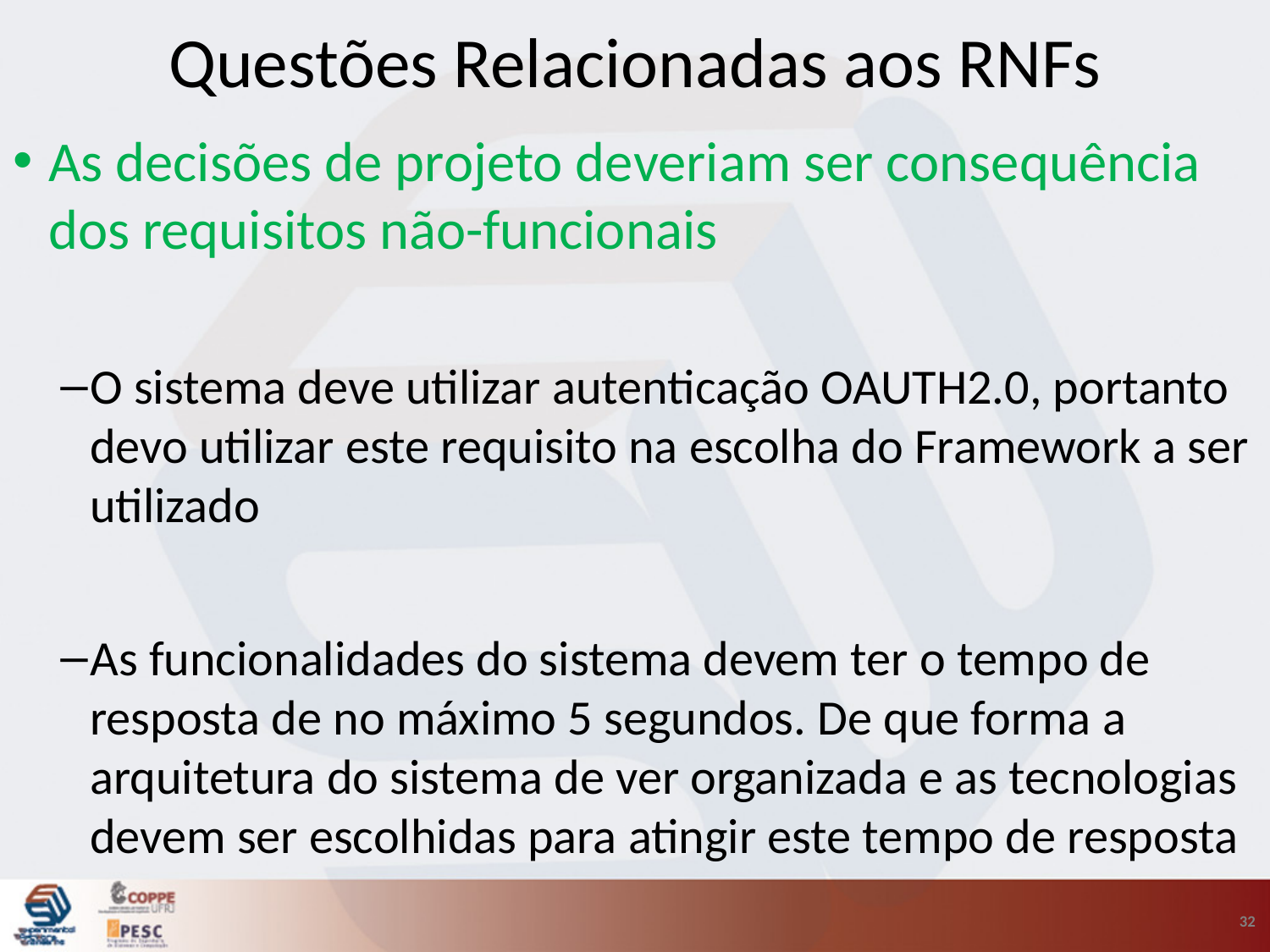

# Questões Relacionadas aos RNFs
As decisões de projeto deveriam ser consequência dos requisitos não-funcionais

O sistema deve utilizar autenticação OAUTH2.0, portanto devo utilizar este requisito na escolha do Framework a ser utilizado

As funcionalidades do sistema devem ter o tempo de resposta de no máximo 5 segundos. De que forma a arquitetura do sistema de ver organizada e as tecnologias devem ser escolhidas para atingir este tempo de resposta